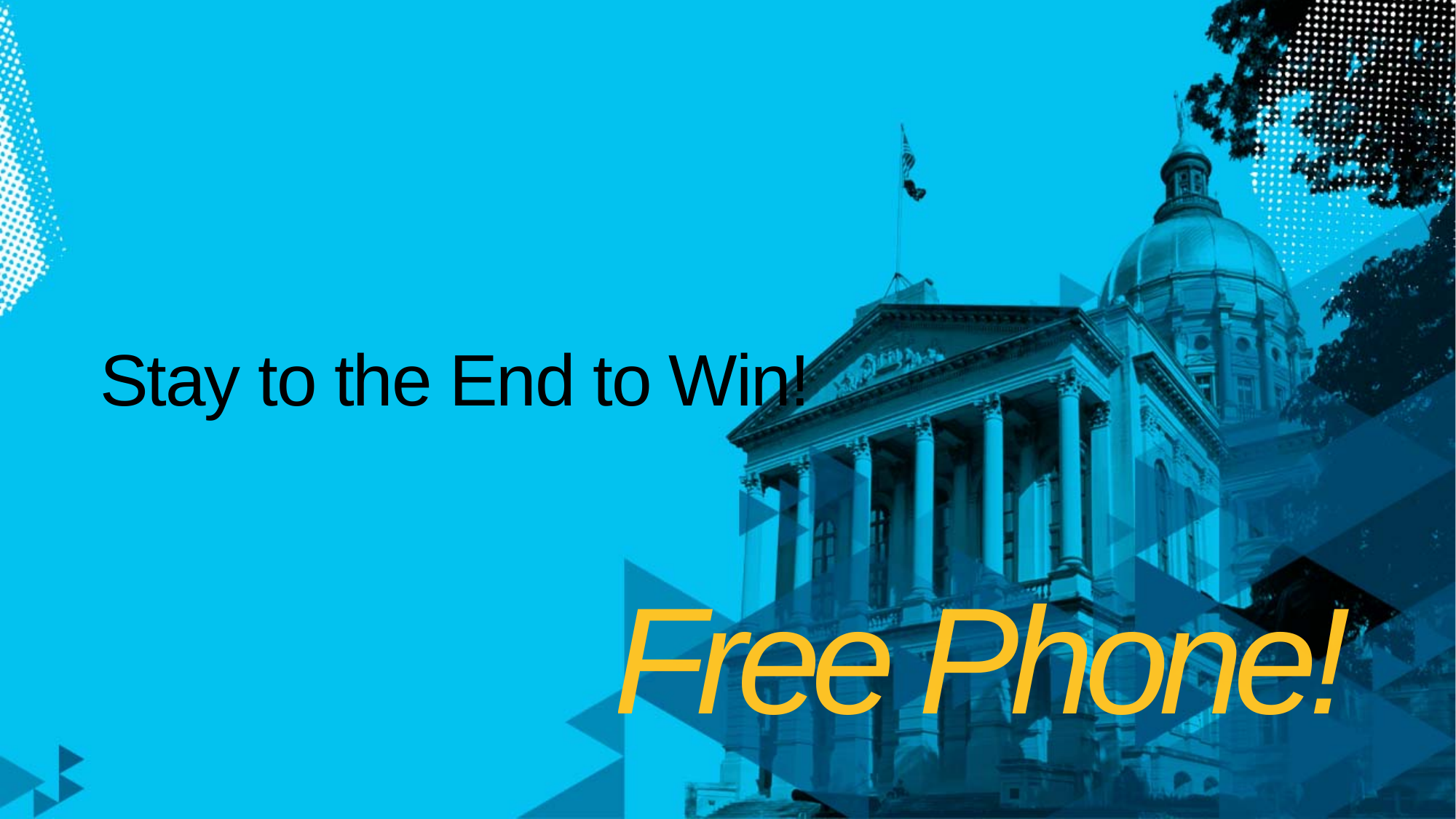

# Stay to the End to Win!

Free Phone!